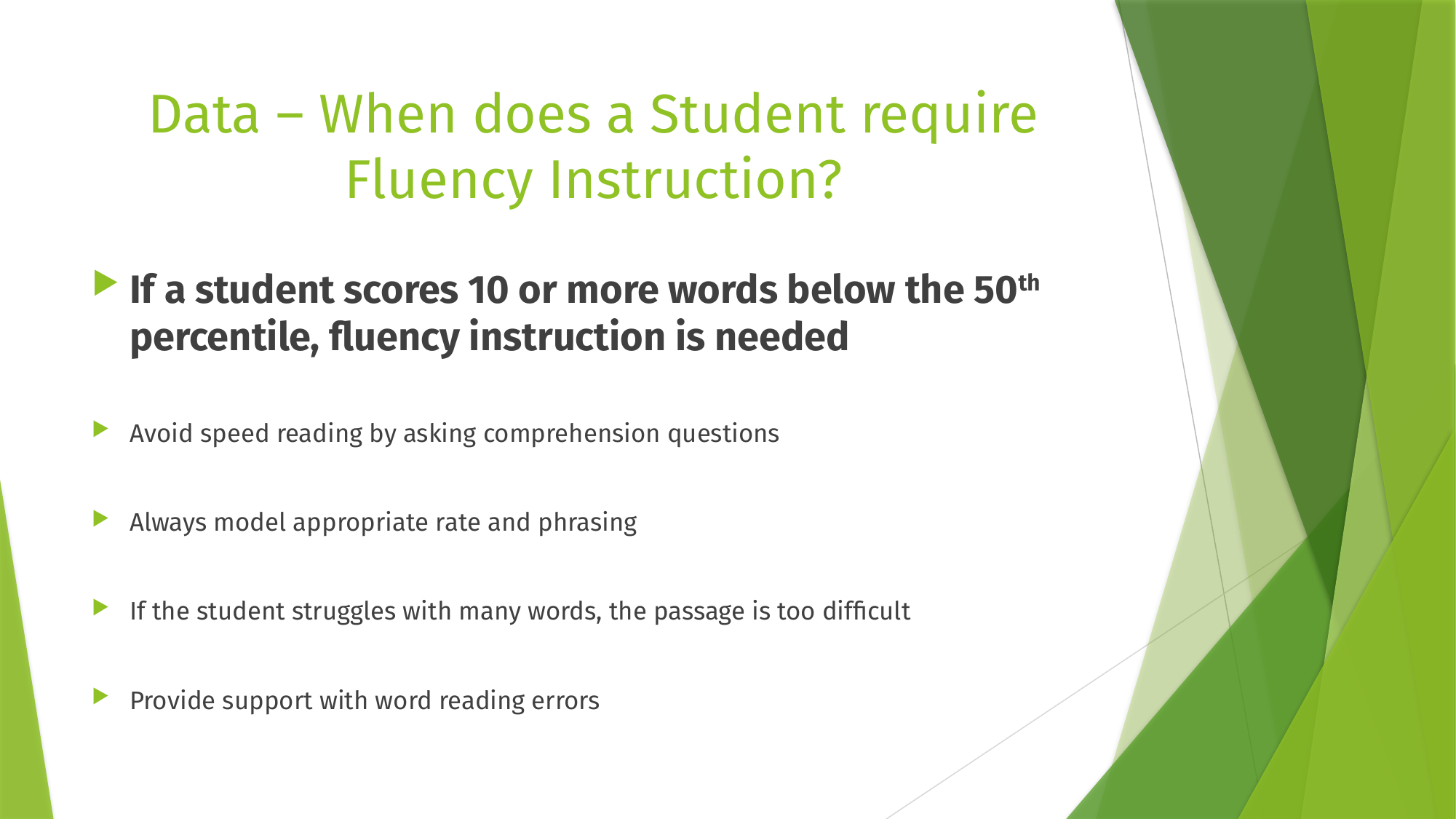

# Data – When does a Student require Fluency Instruction?
If a student scores 10 or more words below the 50th percentile, fluency instruction is needed

Avoid speed reading by asking comprehension questions

Always model appropriate rate and phrasing

If the student struggles with many words, the passage is too difficult

Provide support with word reading errors